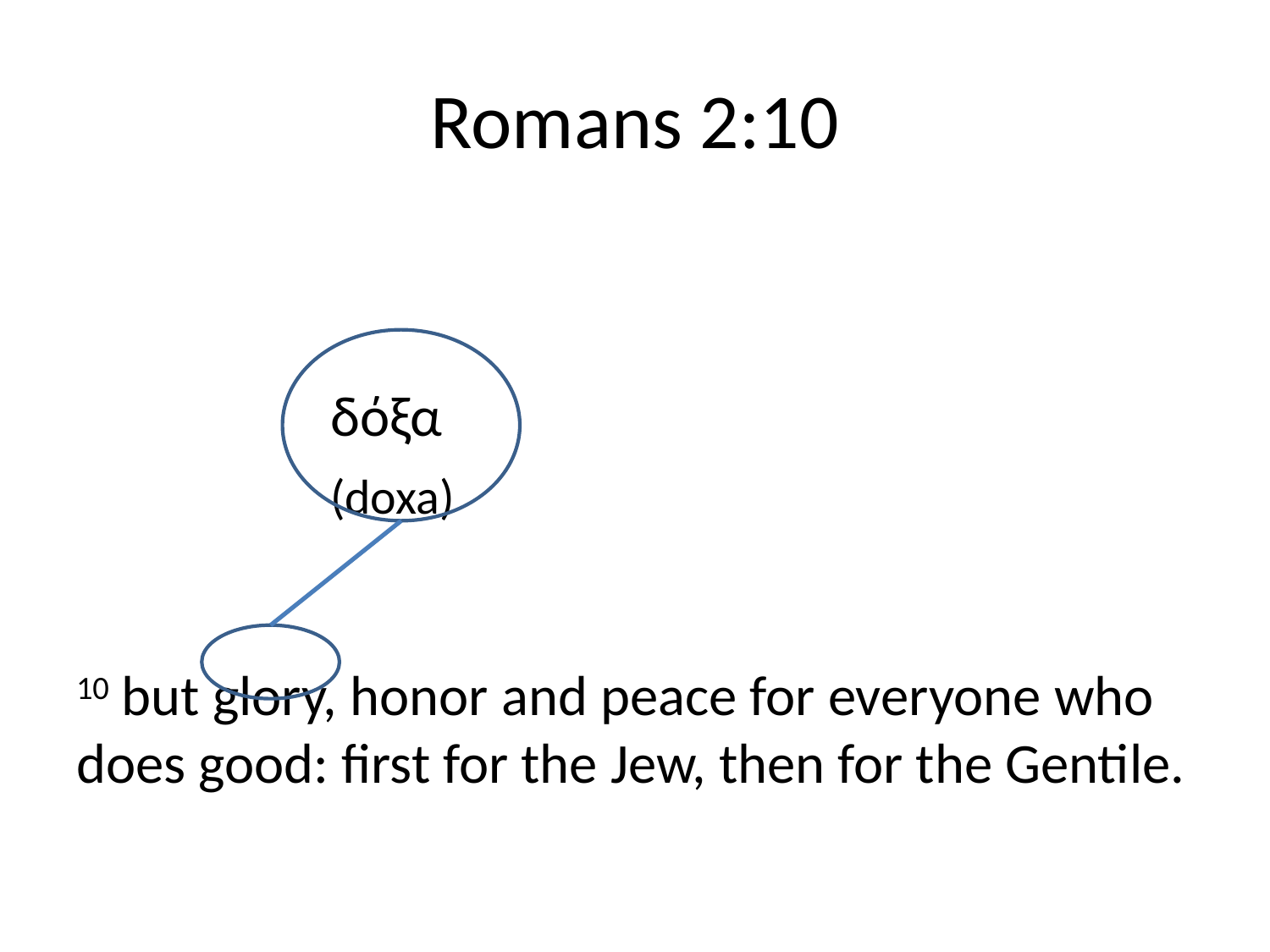

# Romans 2:10

		δόξα
		(doxa)

10 but glory, honor and peace for everyone who does good: first for the Jew, then for the Gentile.